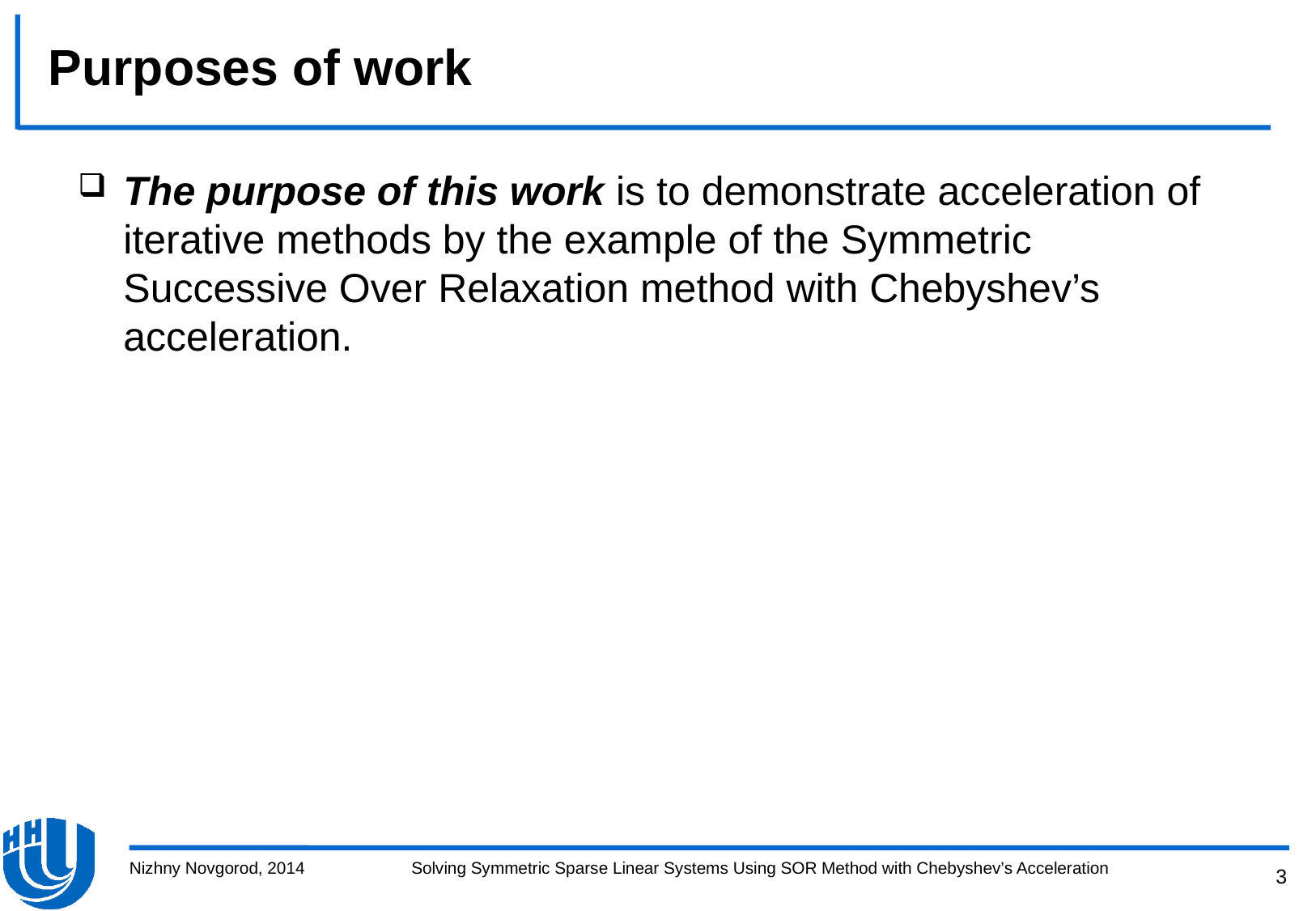

# Purposes of work
The purpose of this work is to demonstrate acceleration of iterative methods by the example of the Symmetric Successive Over Relaxation method with Chebyshev’s acceleration.
Nizhny Novgorod, 2014
Solving Symmetric Sparse Linear Systems Using SOR Method with Chebyshev’s Acceleration